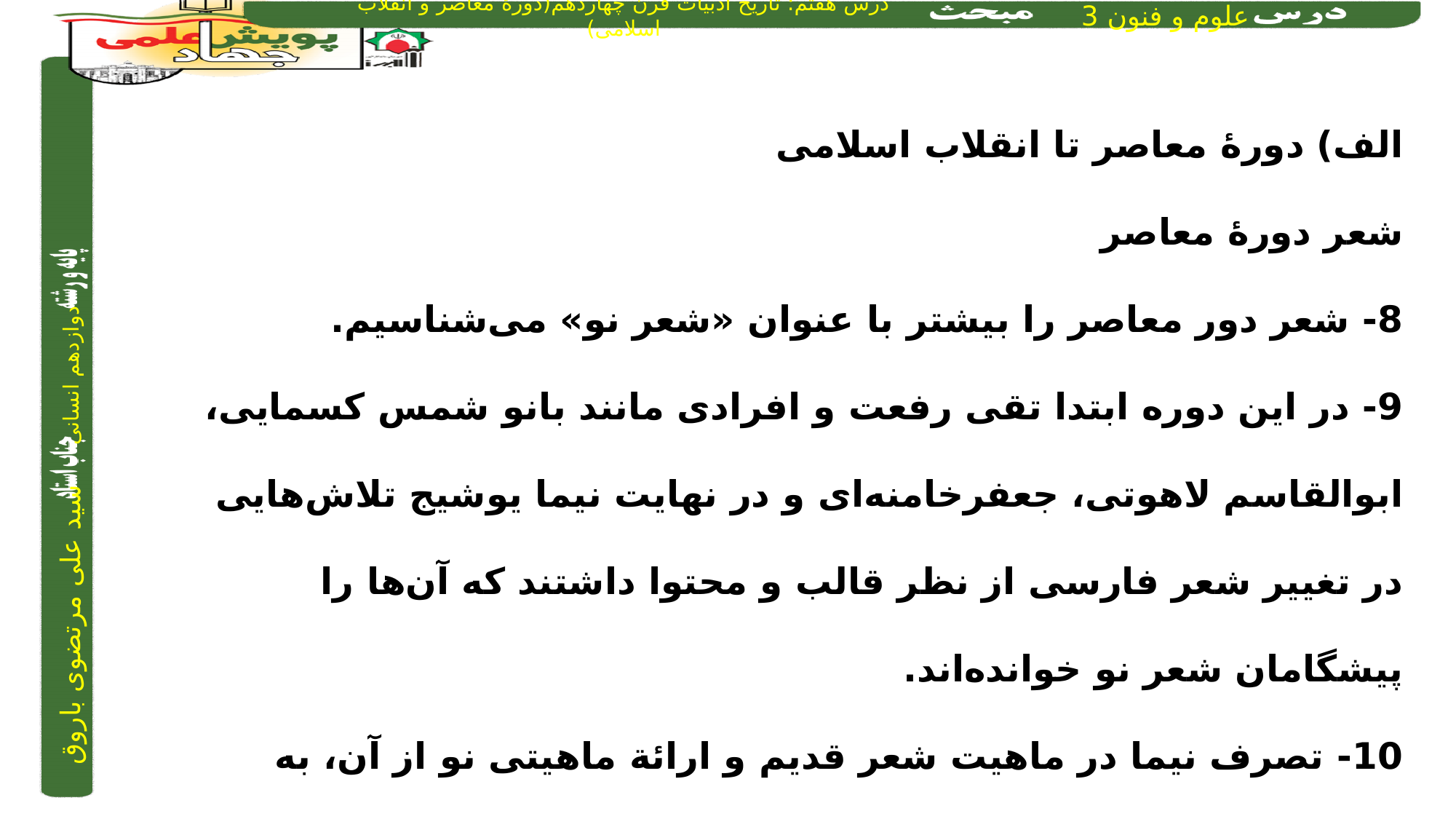

الف) دورۀ معاصر تا انقلاب اسلامی
شعر دورۀ معاصر
8- شعر دور معاصر را بیشتر با عنوان «شعر نو» می‌شناسیم.
9- در این دوره ابتدا تقی رفعت و افرادی مانند بانو شمس کسمایی، ابوالقاسم لاهوتی، جعفرخامنه‌ای و در نهایت نیما یوشیج تلاش‌هایی در تغییر شعر فارسی از نظر قالب و محتوا داشتند که آن‌ها را پیشگامان شعر نو خوانده‌اند.
10- تصرف نیما در ماهیت شعر قدیم و ارائة ماهیتی نو از آن، به تغییر در قالب و ویژگی‌های سخن شاعران قدیم انجامید.